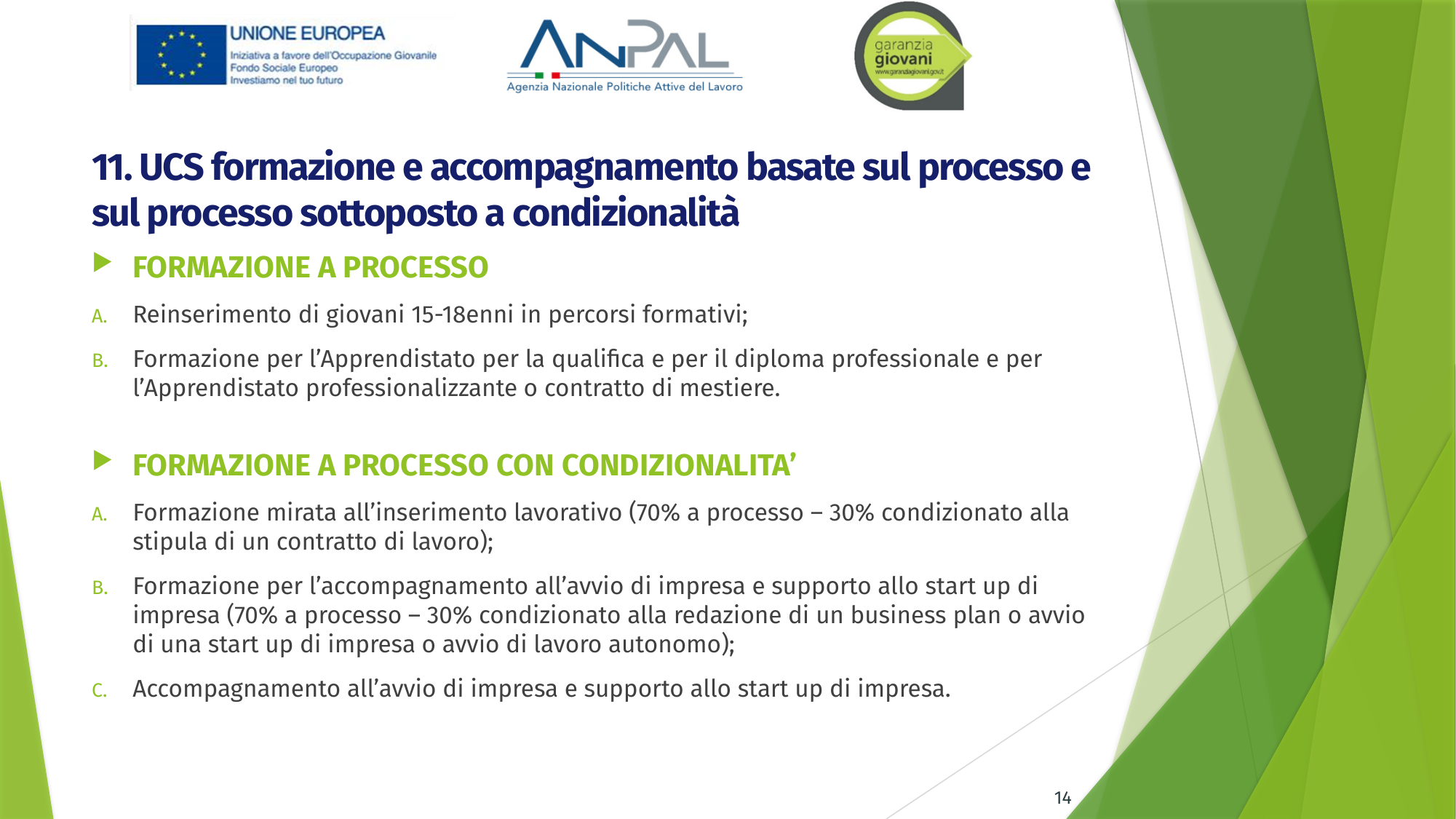

# 11. UCS formazione e accompagnamento basate sul processo e sul processo sottoposto a condizionalità
FORMAZIONE A PROCESSO
Reinserimento di giovani 15-18enni in percorsi formativi;
Formazione per l’Apprendistato per la qualifica e per il diploma professionale e per l’Apprendistato professionalizzante o contratto di mestiere.

FORMAZIONE A PROCESSO CON CONDIZIONALITA’
Formazione mirata all’inserimento lavorativo (70% a processo – 30% condizionato alla stipula di un contratto di lavoro);
Formazione per l’accompagnamento all’avvio di impresa e supporto allo start up di impresa (70% a processo – 30% condizionato alla redazione di un business plan o avvio di una start up di impresa o avvio di lavoro autonomo);
Accompagnamento all’avvio di impresa e supporto allo start up di impresa.